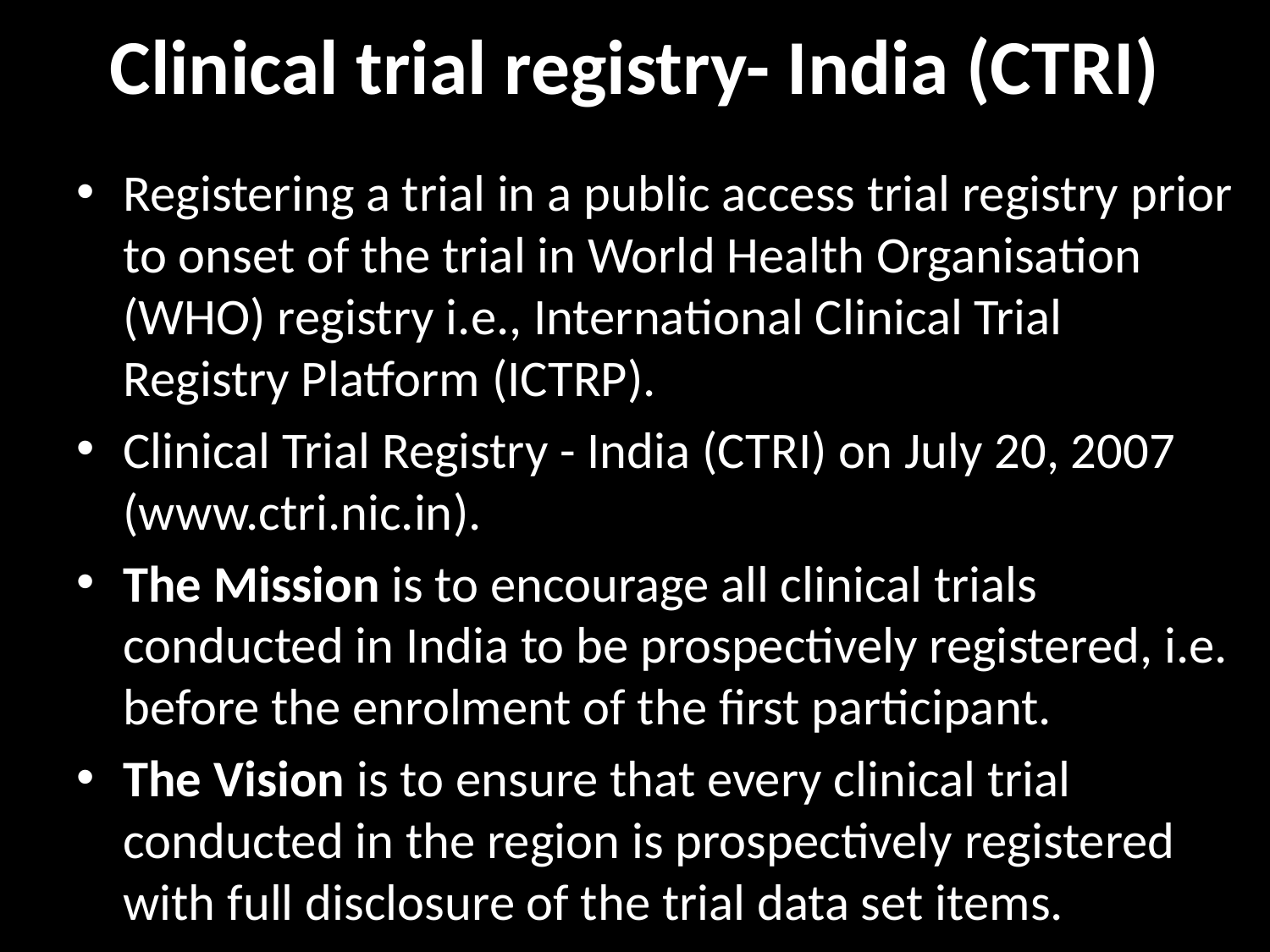

# Clinical trial registry- India (CTRI)
Registering a trial in a public access trial registry prior to onset of the trial in World Health Organisation (WHO) registry i.e., International Clinical Trial Registry Platform (ICTRP).
Clinical Trial Registry - India (CTRI) on July 20, 2007 (www.ctri.nic.in).
The Mission is to encourage all clinical trials conducted in India to be prospectively registered, i.e. before the enrolment of the first participant.
The Vision is to ensure that every clinical trial conducted in the region is prospectively registered with full disclosure of the trial data set items.